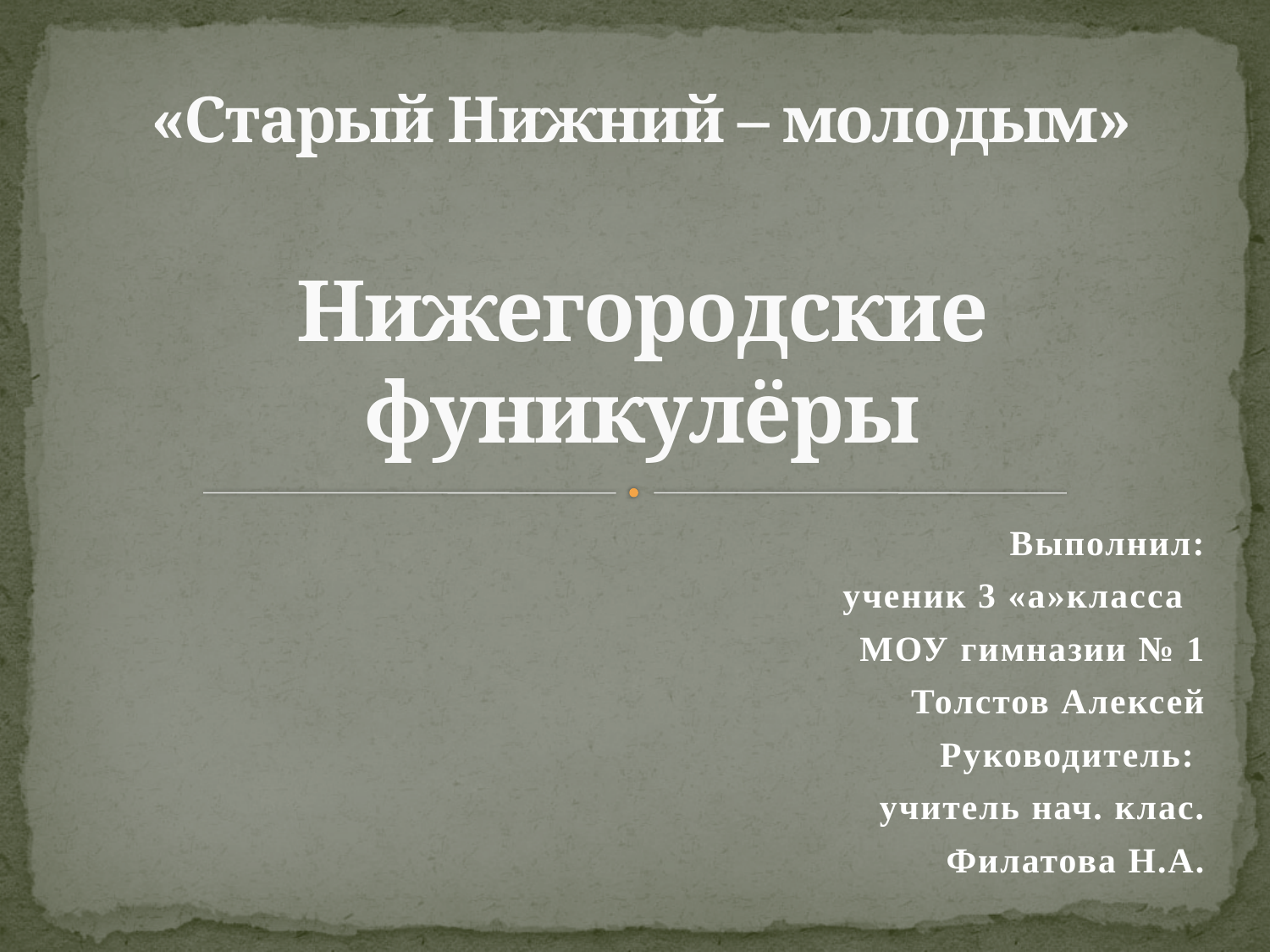

# «Старый Нижний – молодым» Нижегородские фуникулёры
Выполнил:
ученик 3 «а»класса
МОУ гимназии № 1
Толстов Алексей
Руководитель:
учитель нач. клас.
Филатова Н.А.